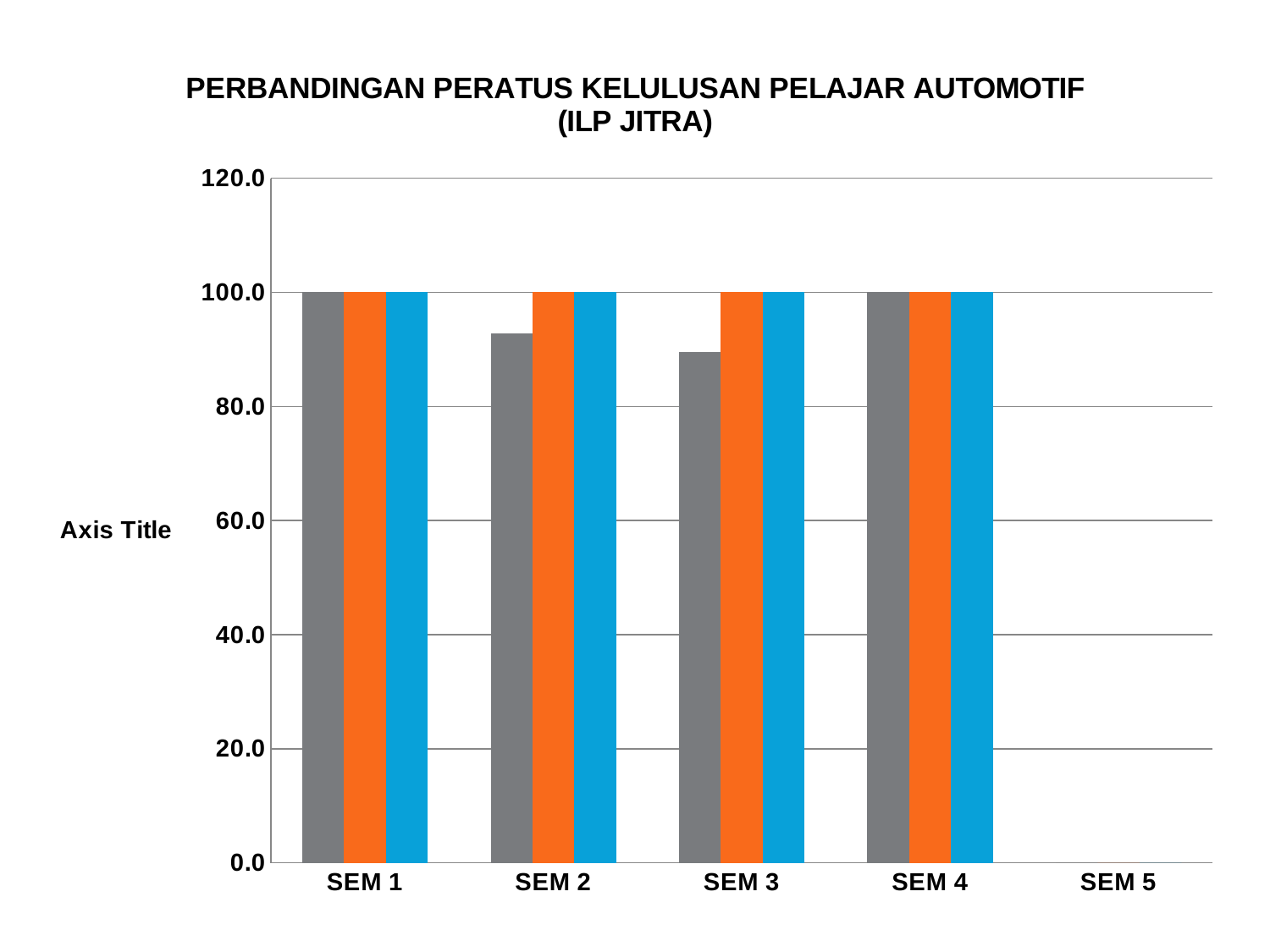

### Chart: PERBANDINGAN PERATUS KELULUSAN PELAJAR AUTOMOTIF (ILP JITRA)

| Category | 2/2013 | 1/2014 | 2/2014 |
|---|---|---|---|
| SEM 1 | 100.0 | 100.0 | 100.0 |
| SEM 2 | 92.85714285714282 | 100.0 | 100.0 |
| SEM 3 | 89.47368421052627 | 100.0 | 100.0 |
| SEM 4 | 100.0 | 100.0 | 100.0 |
| SEM 5 | 0.0 | 0.0 | 0.0 |